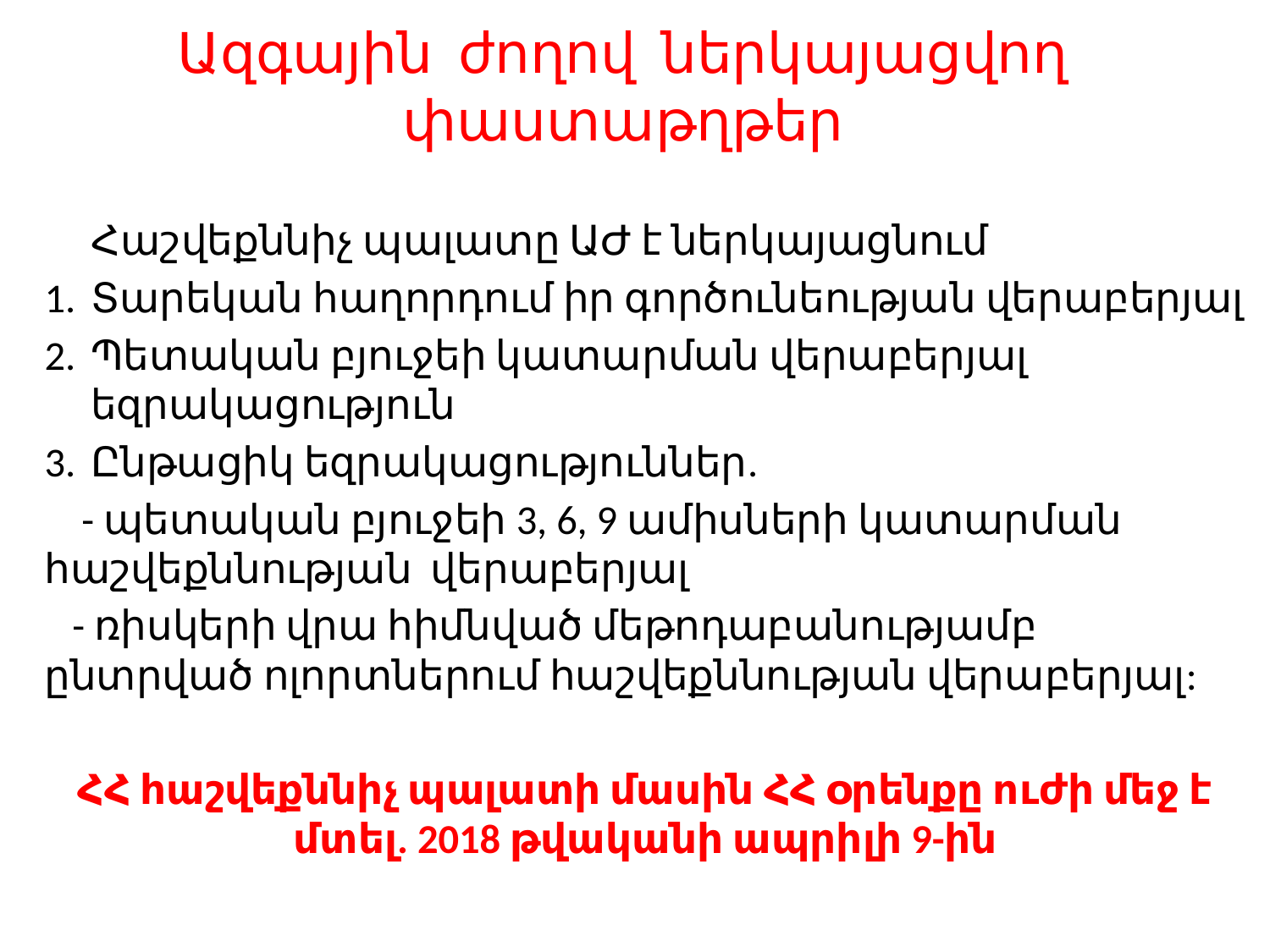

# Ազգային  ժողով  ներկայացվող  փաստաթղթեր

      Հաշվեքննիչ պալատը ԱԺ է ներկայացնում
Տարեկան հաղորդում իր գործունեության վերաբերյալ
Պետական բյուջեի կատարման վերաբերյալ եզրակացություն
Ընթացիկ եզրակացություններ.
    - պետական բյուջեի 3, 6, 9 ամիսների կատարման հաշվեքննության  վերաբերյալ
   - ռիսկերի վրա հիմնված մեթոդաբանությամբ ընտրված ոլորտներում հաշվեքննության վերաբերյալ:

ՀՀ հաշվեքննիչ պալատի մասին ՀՀ օրենքը ուժի մեջ է մտել. 2018 թվականի ապրիլի 9-ին